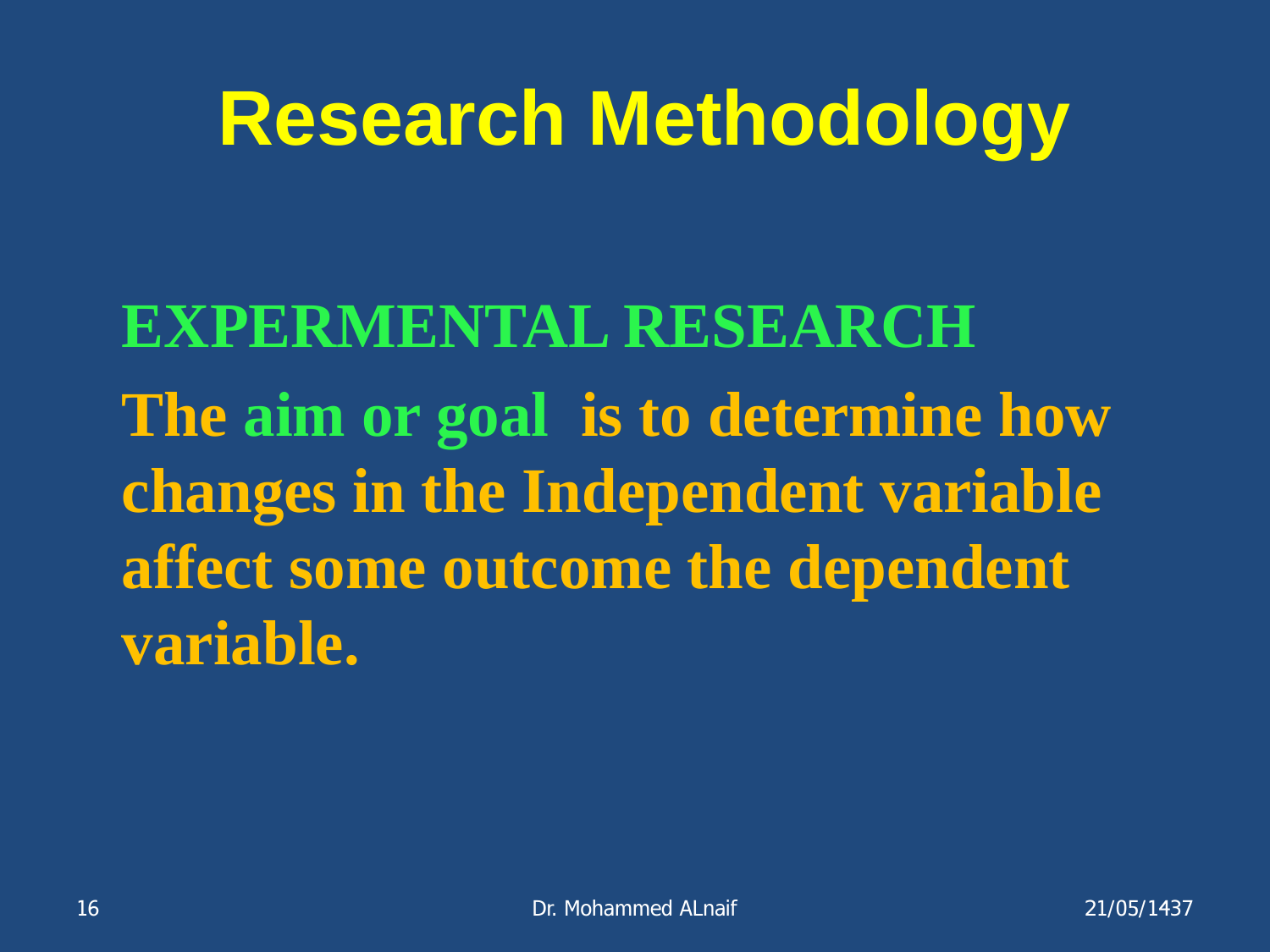

# Research Methodology
EXPERMENTAL RESEARCH
The aim or goal  is to determine how changes in the Independent variable affect some outcome the dependent variable.
16
Dr. Mohammed ALnaif
21/05/1437